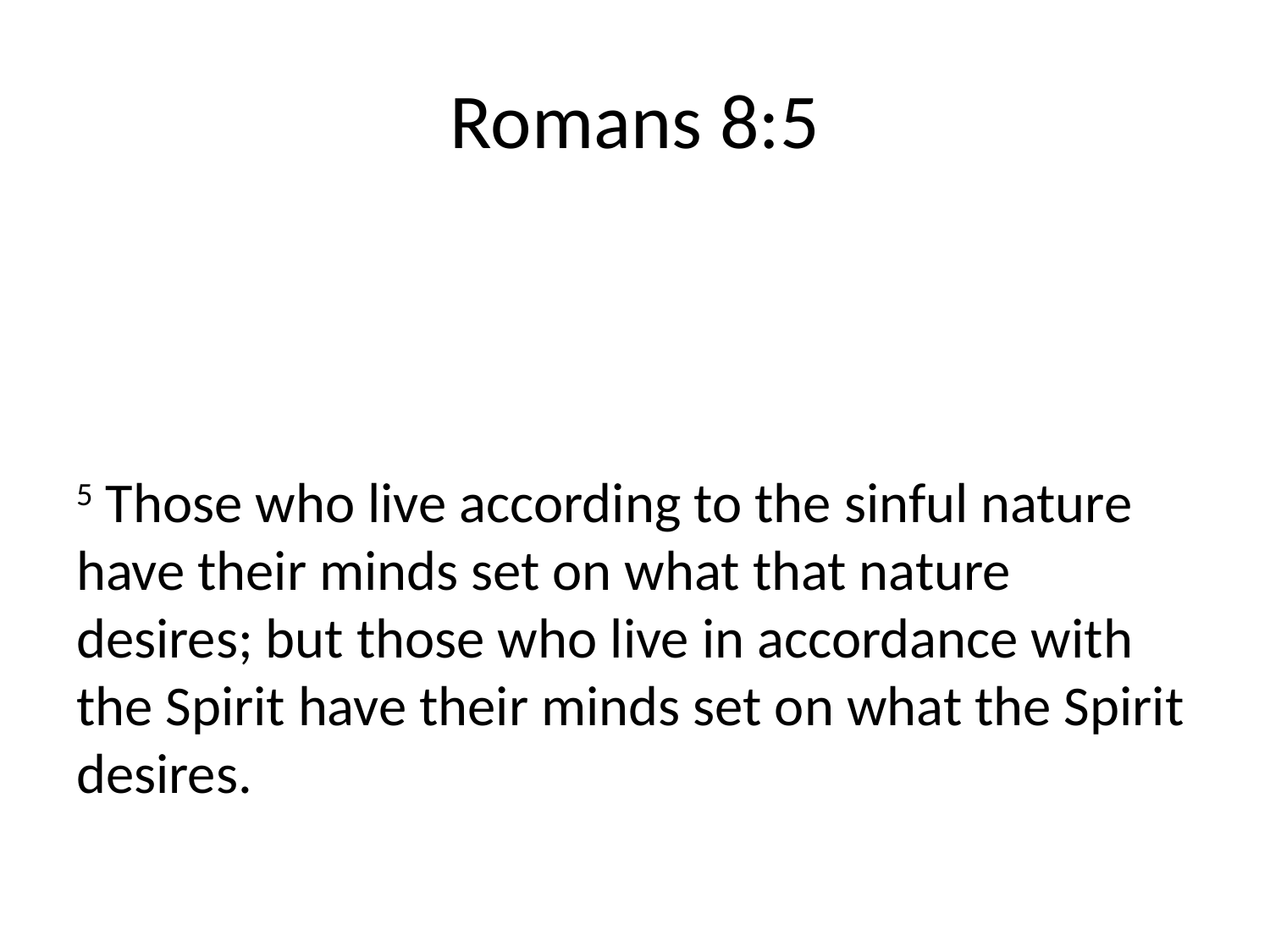

# Romans 8:5

5 Those who live according to the sinful nature have their minds set on what that nature desires; but those who live in accordance with the Spirit have their minds set on what the Spirit desires.